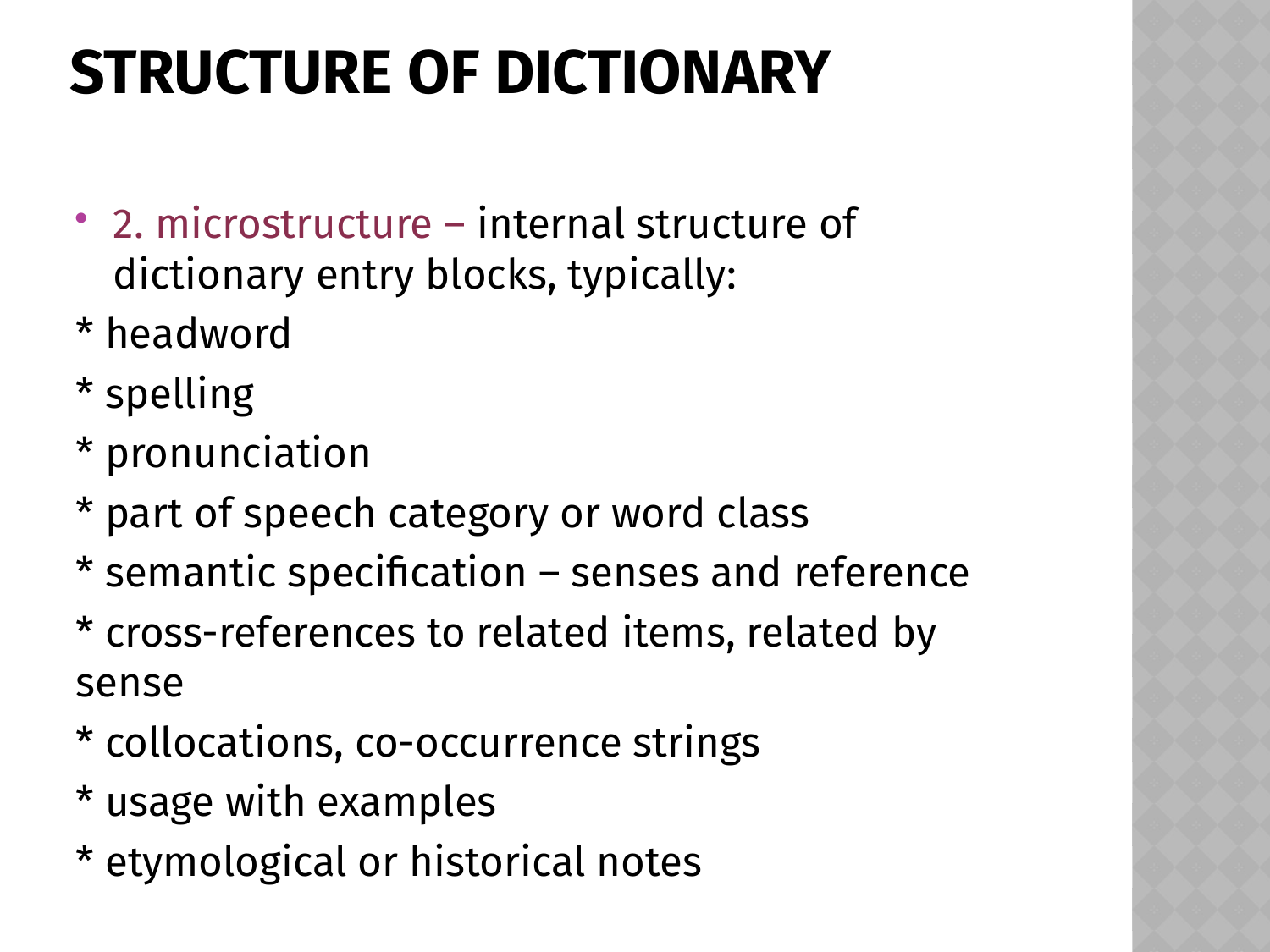

# Structure of dictionary
2. microstructure – internal structure of dictionary entry blocks, typically:
* headword
* spelling
* pronunciation
* part of speech category or word class
* semantic specification – senses and reference
* cross-references to related items, related by sense
* collocations, co-occurrence strings
* usage with examples
* etymological or historical notes